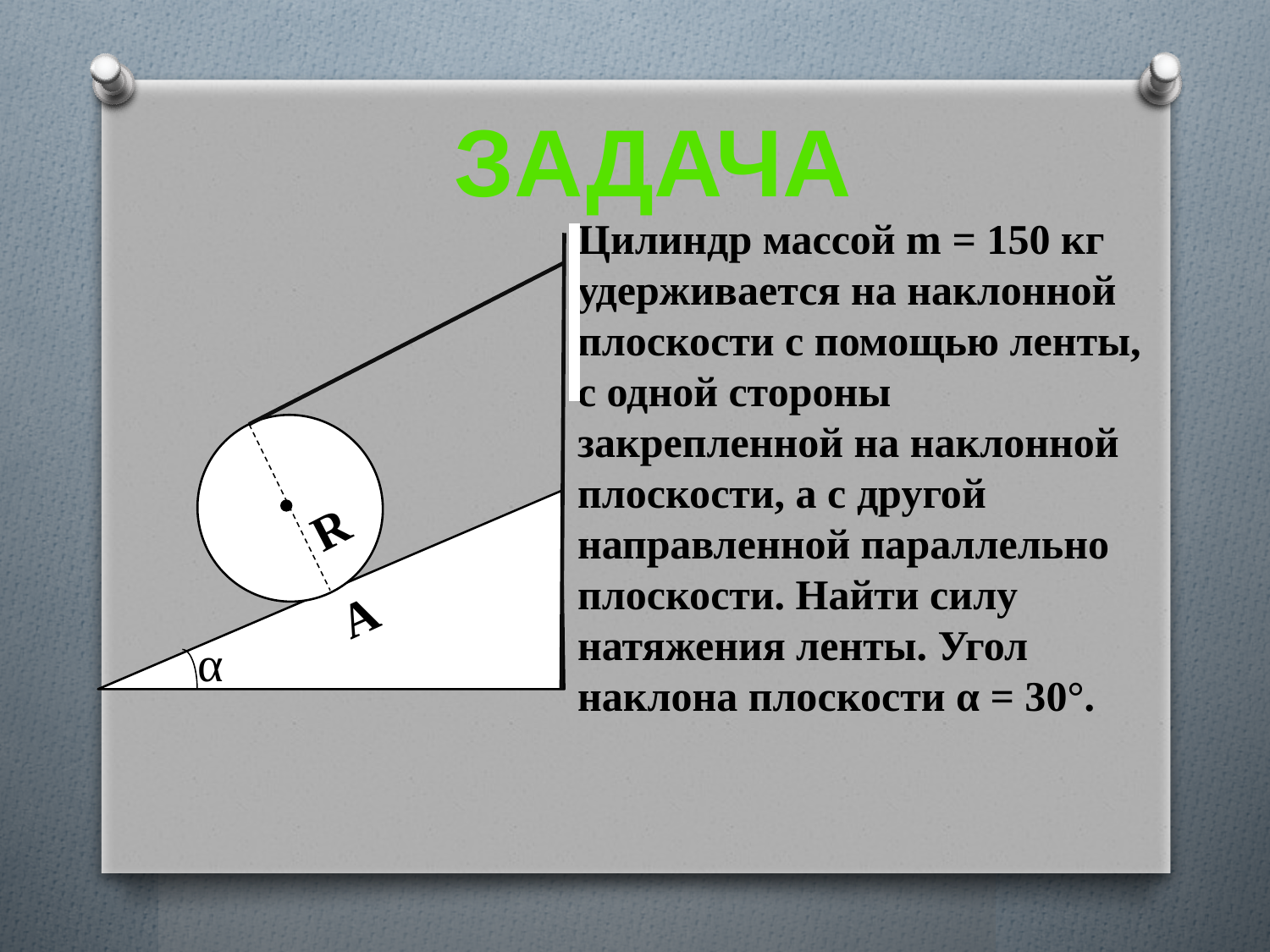

Задача
Цилиндр массой m = 150 кг удерживается на наклонной плоскости с помощью ленты, с одной стороны закрепленной на наклонной плоскости, а с другой направленной параллельно плоскости. Найти силу натяжения ленты. Угол наклона плоскости α = 30°.

R

A
α